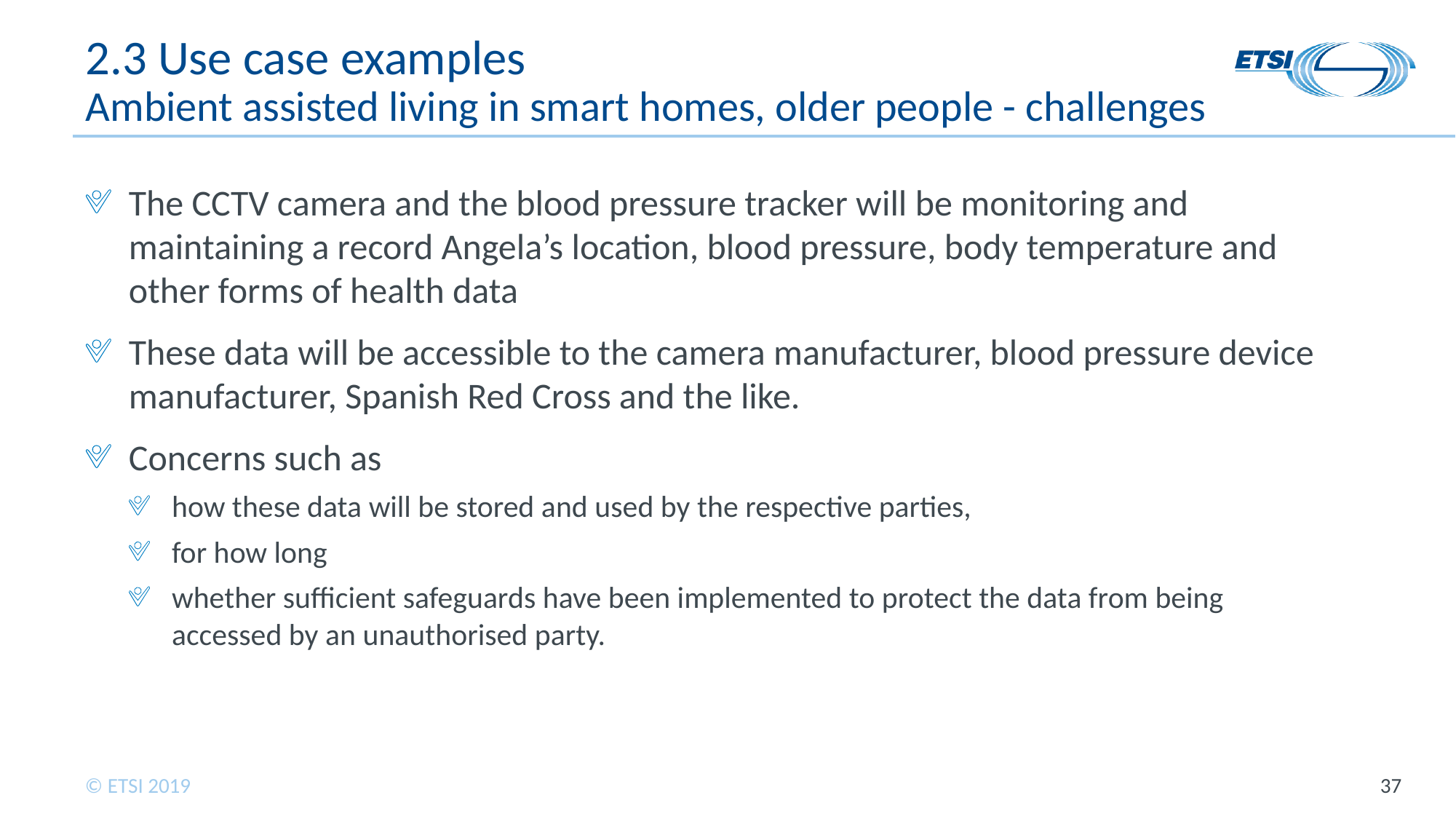

# 2.3 Use case examples Ambient assisted living in smart homes, older people - challenges
The CCTV camera and the blood pressure tracker will be monitoring and maintaining a record Angela’s location, blood pressure, body temperature and other forms of health data
These data will be accessible to the camera manufacturer, blood pressure device manufacturer, Spanish Red Cross and the like.
Concerns such as
how these data will be stored and used by the respective parties,
for how long
whether sufficient safeguards have been implemented to protect the data from being accessed by an unauthorised party.